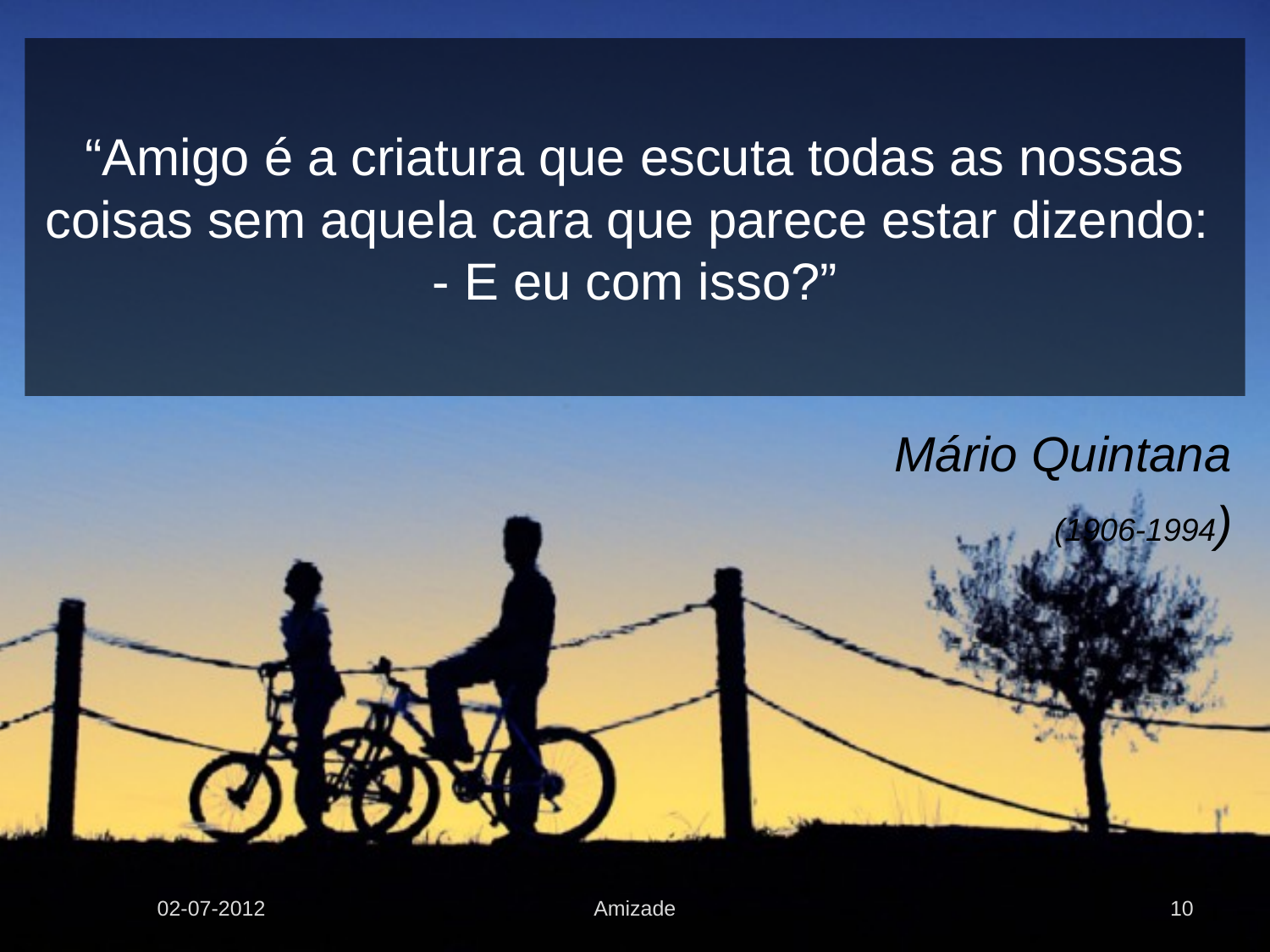

# “Amigo é a criatura que escuta todas as nossas coisas sem aquela cara que parece estar dizendo: - E eu com isso?”
Mário Quintana
(1906-1994)

02-07-2012
Amizade
10